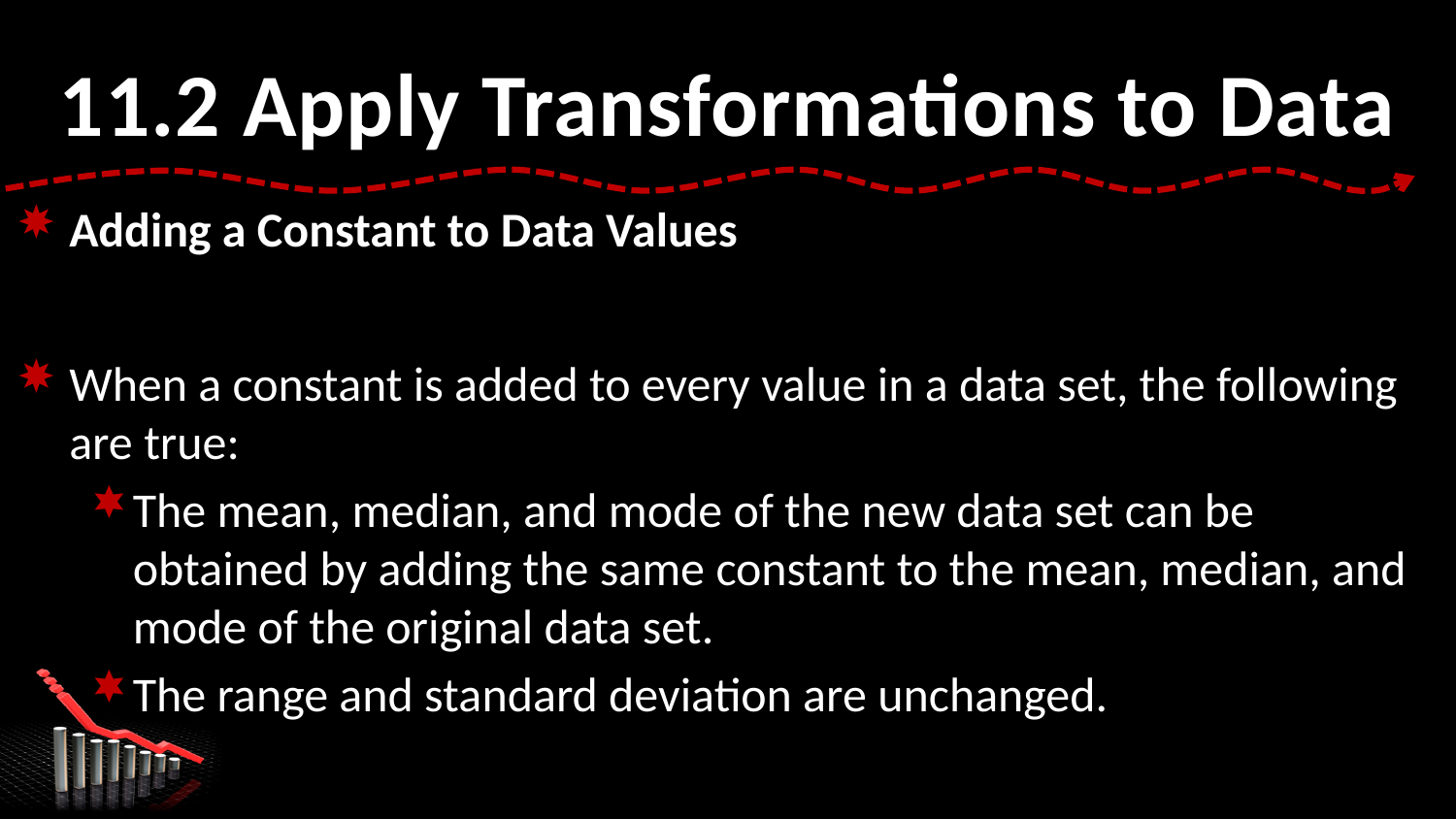

# 11.2 Apply Transformations to Data
Adding a Constant to Data Values

When a constant is added to every value in a data set, the following are true:
The mean, median, and mode of the new data set can be obtained by adding the same constant to the mean, median, and mode of the original data set.
The range and standard deviation are unchanged.